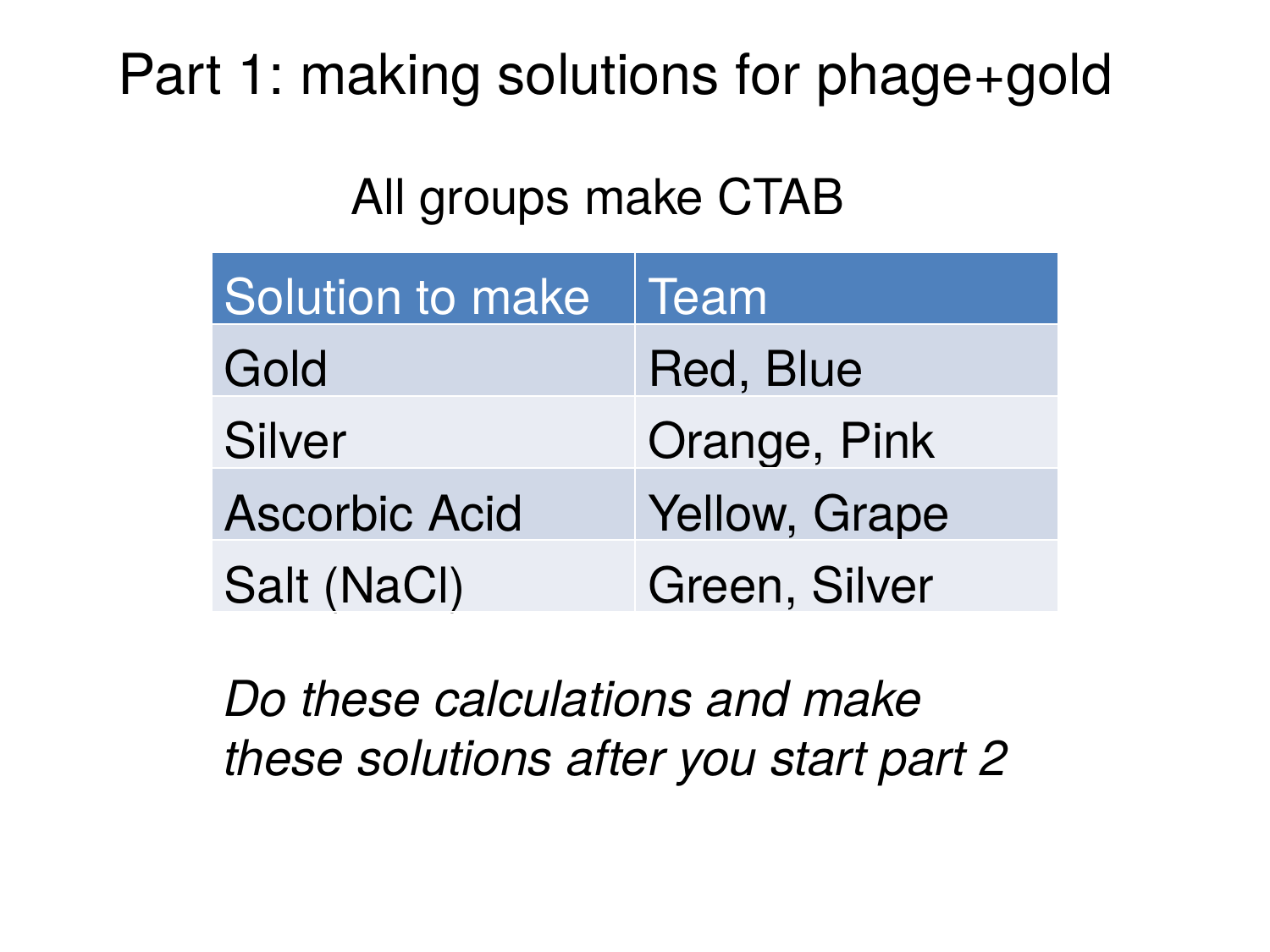

Part 1: making solutions for phage+gold
All groups make CTAB
| Solution to make | Team |
| --- | --- |
| Gold | Red, Blue |
| Silver | Orange, Pink |
| Ascorbic Acid | Yellow, Grape |
| Salt (NaCl) | Green, Silver |
Do these calculations and make these solutions after you start part 2